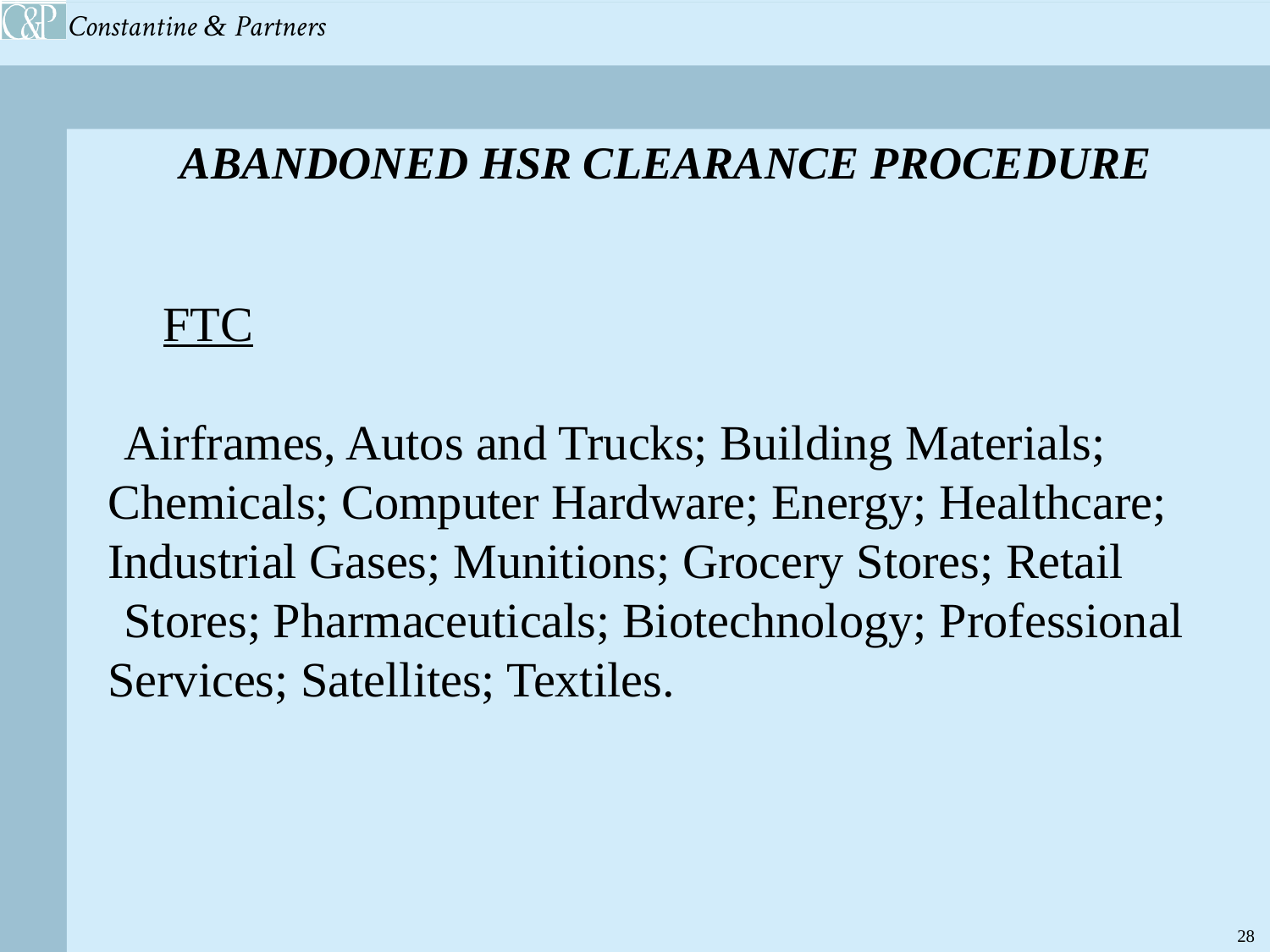

ABANDONED HSR CLEARANCE PROCEDURE

		FTC

	Airframes, Autos and Trucks; Building Materials; 		Chemicals; Computer Hardware; Energy; Healthcare; 	Industrial Gases; Munitions; Grocery Stores; Retail 		Stores; Pharmaceuticals; Biotechnology; Professional 	Services; Satellites; Textiles.